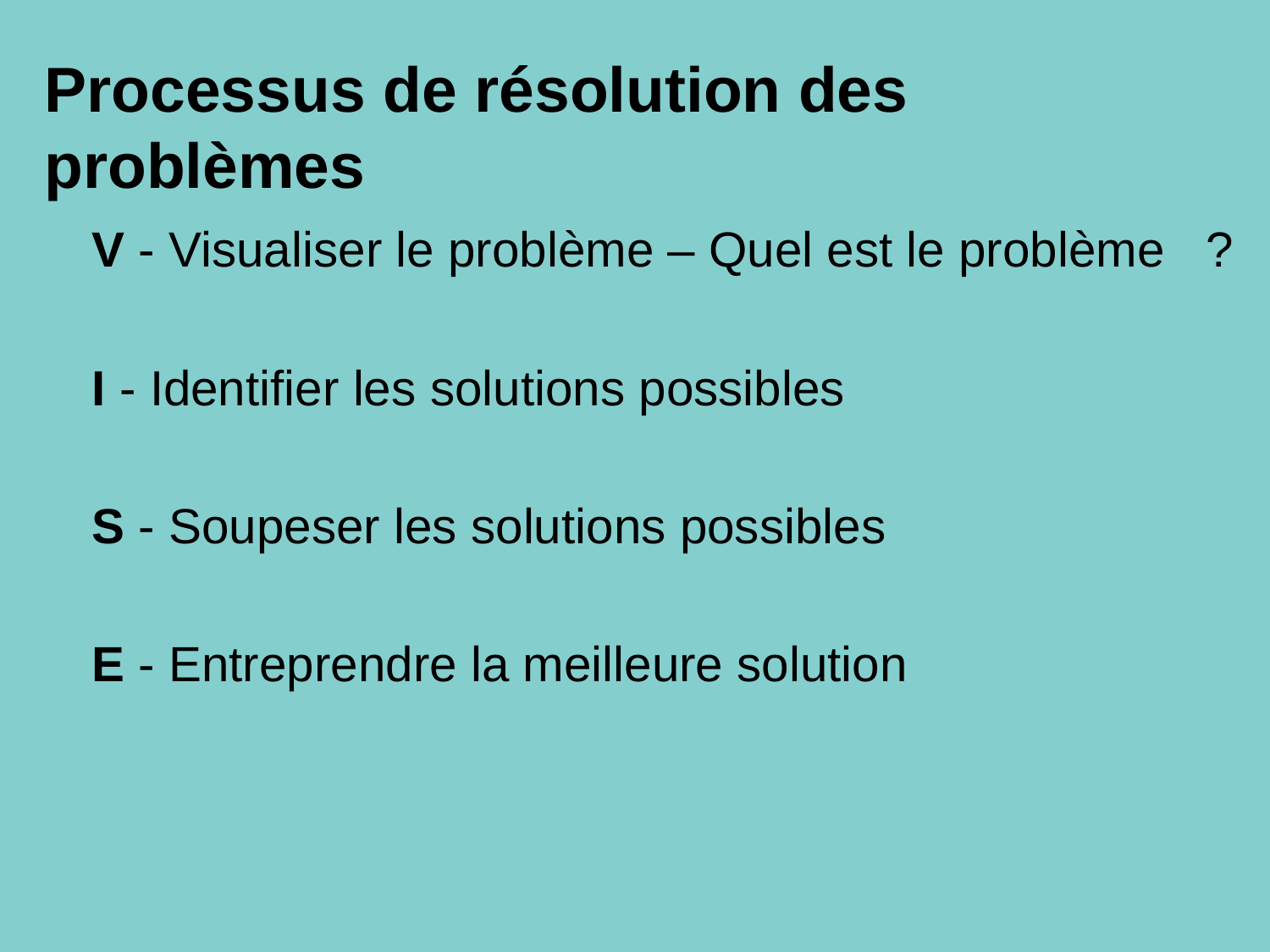

# Processus de résolution des problèmes
V - Visualiser le problème – Quel est le problème   ?

I - Identifier les solutions possibles

S - Soupeser les solutions possibles

E - Entreprendre la meilleure solution